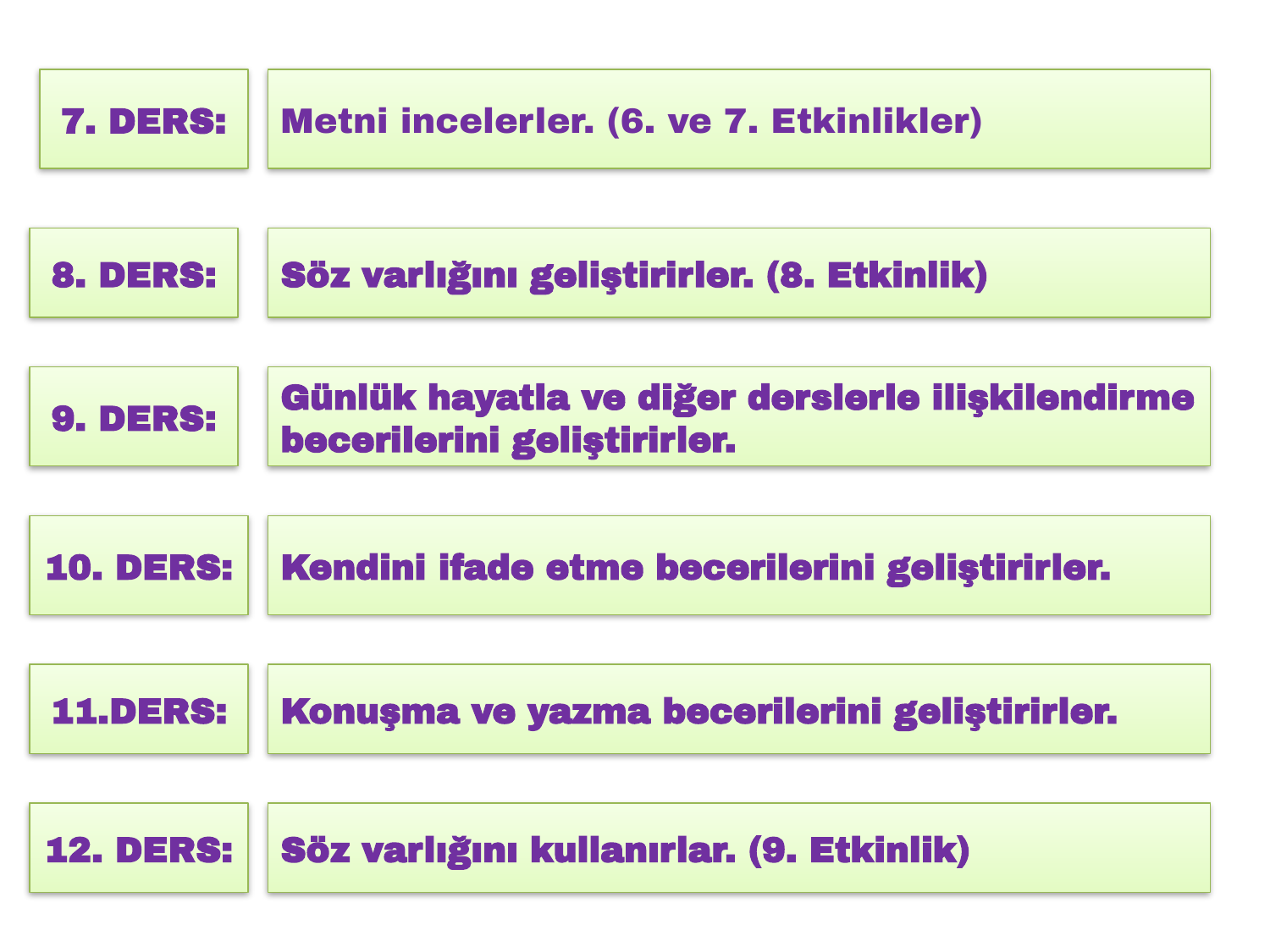

7. DERS:
Metni incelerler. (6. ve 7. Etkinlikler)
8. DERS:
Söz varlığını geliştirirler. (8. Etkinlik)
9. DERS:
Günlük hayatla ve diğer derslerle ilişkilendirme becerilerini geliştirirler.
10. DERS:
Kendini ifade etme becerilerini geliştirirler.
11.DERS:
Konuşma ve yazma becerilerini geliştirirler.
12. DERS:
Söz varlığını kullanırlar. (9. Etkinlik)